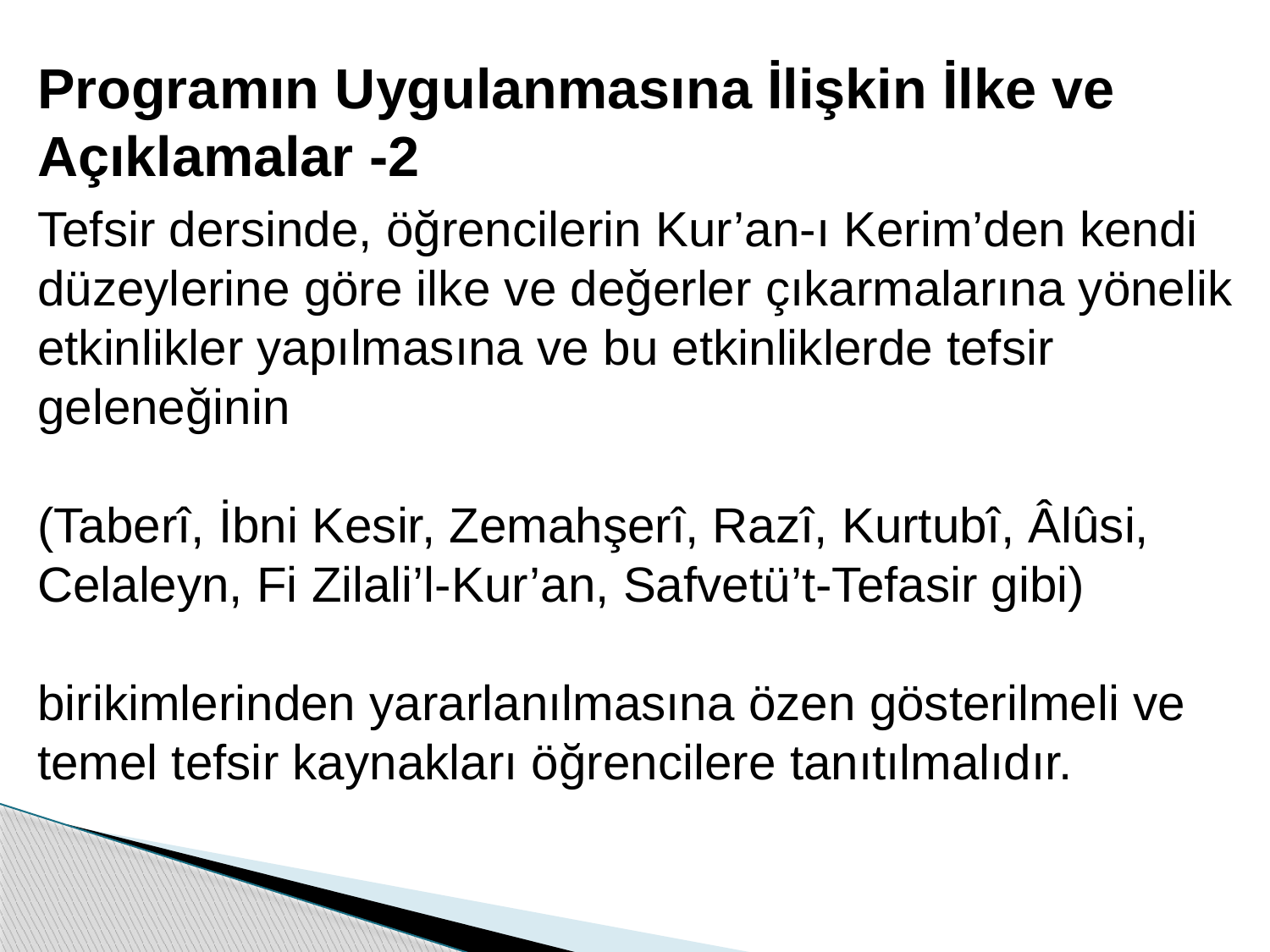

Programın Uygulanmasına İlişkin İlke ve Açıklamalar -2
Tefsir dersinde, öğrencilerin Kur’an-ı Kerim’den kendi düzeylerine göre ilke ve değerler çıkarmalarına yönelik etkinlikler yapılmasına ve bu etkinliklerde tefsir geleneğinin

(Taberî, İbni Kesir, Zemahşerî, Razî, Kurtubî, Âlûsi, Celaleyn, Fi Zilali’l-Kur’an, Safvetü’t-Tefasir gibi)

birikimlerinden yararlanılmasına özen gösterilmeli ve temel tefsir kaynakları öğrencilere tanıtılmalıdır.